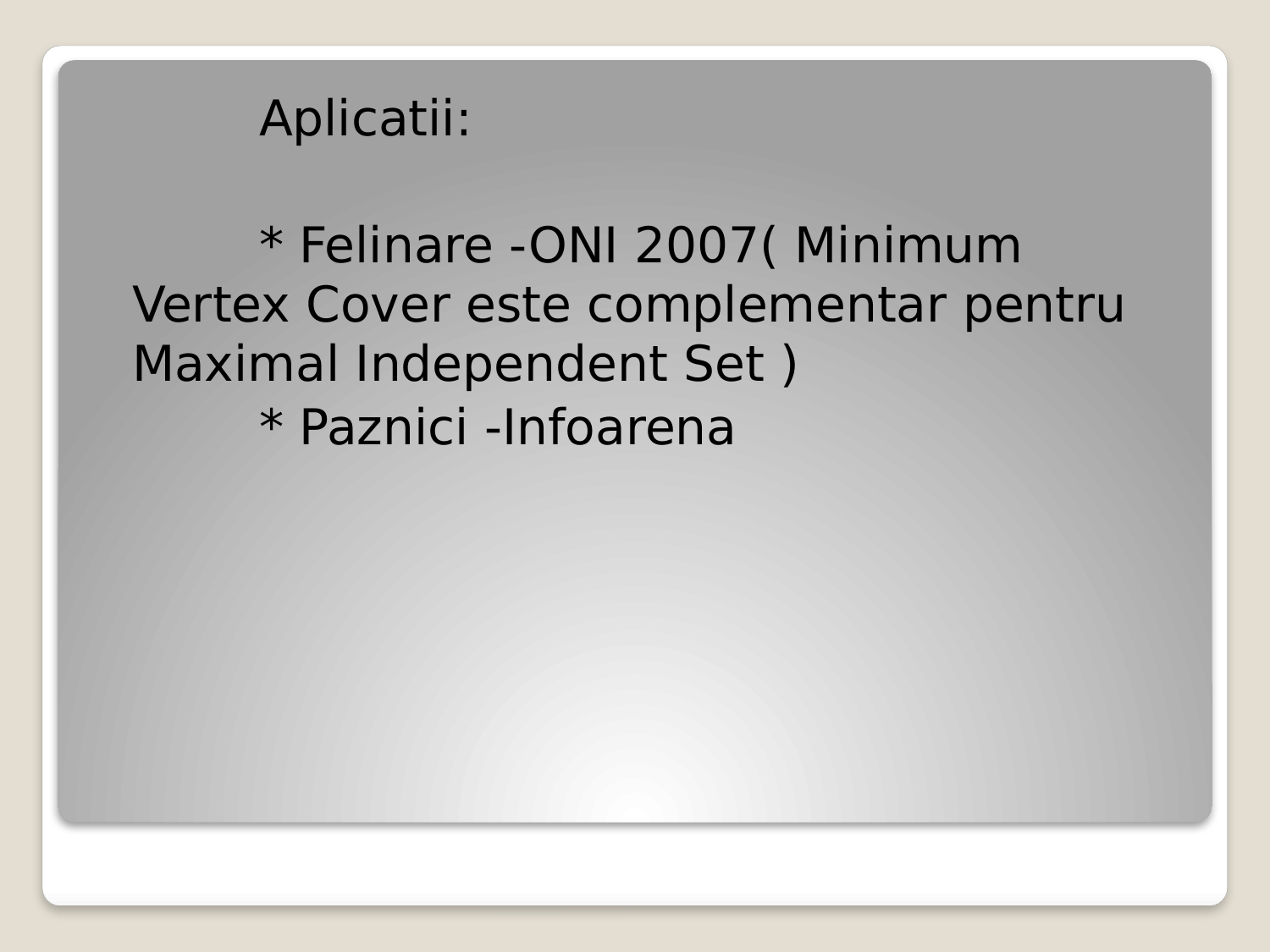

Aplicatii:

		* Felinare -ONI 2007( Minimum Vertex Cover este complementar pentru Maximal Independent Set )
		* Paznici -Infoarena
#